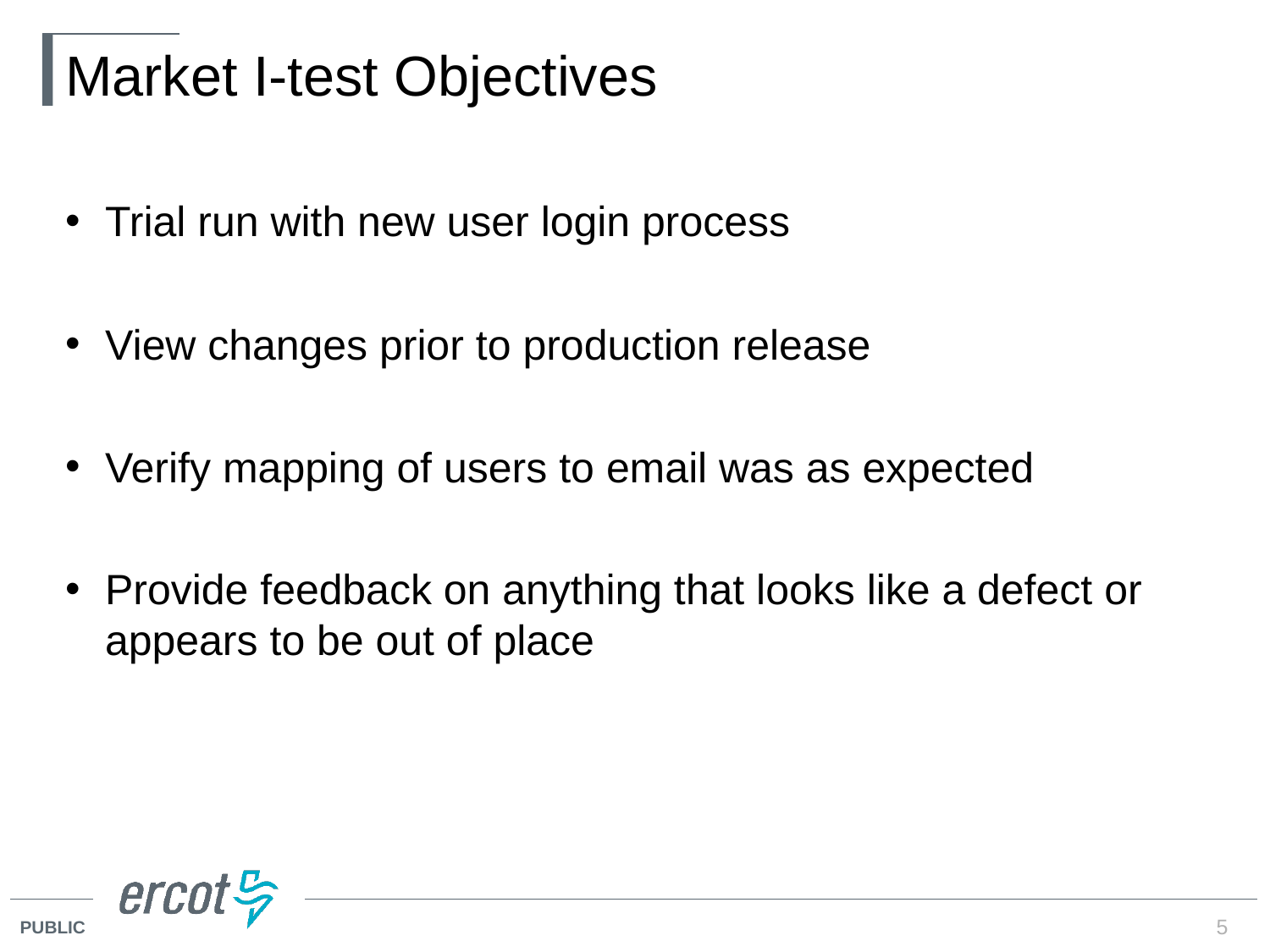

# Market I-test Objectives

Trial run with new user login process

View changes prior to production release

Verify mapping of users to email was as expected

Provide feedback on anything that looks like a defect or appears to be out of place

5